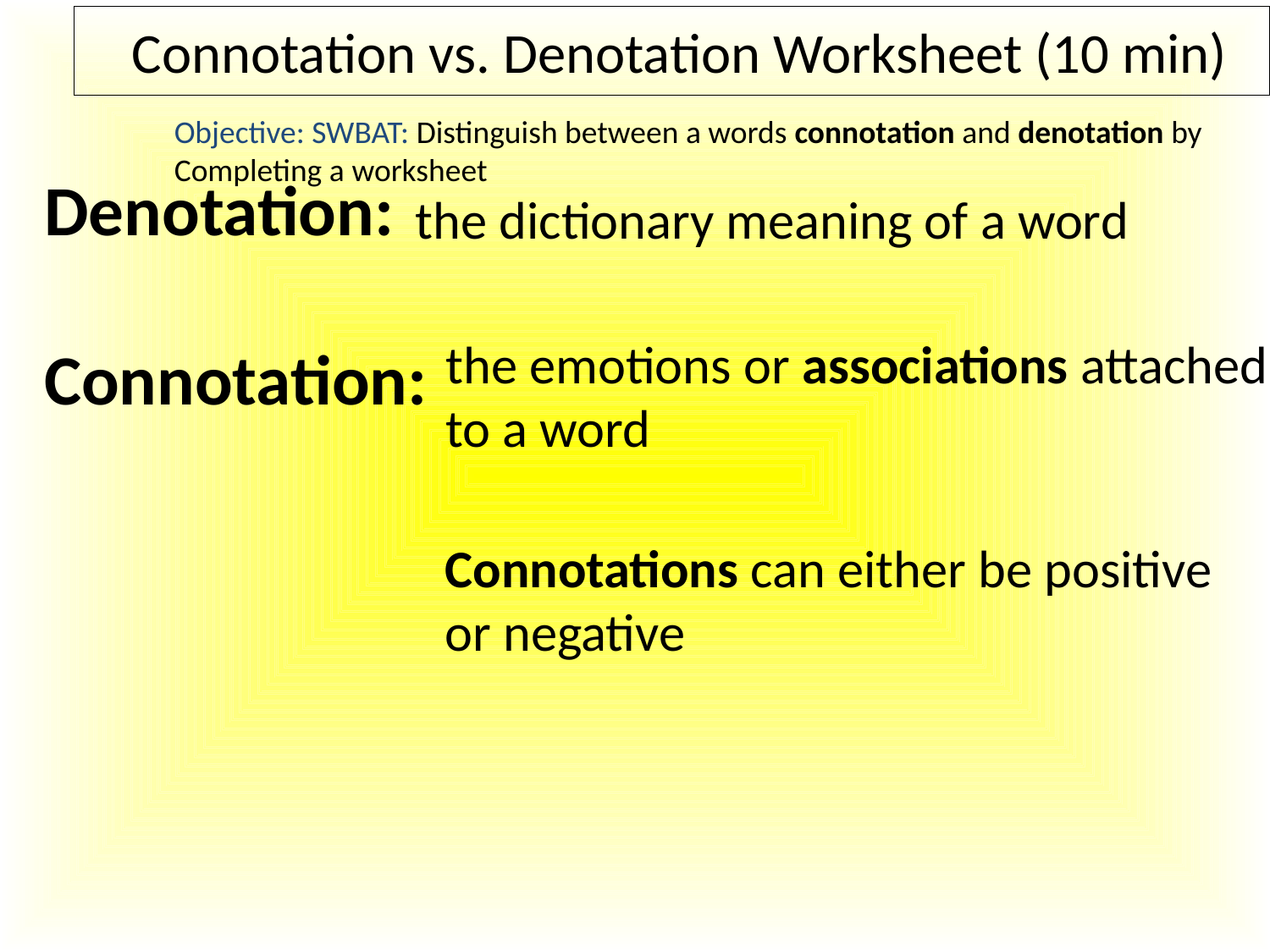

# Connotation vs. Denotation Worksheet (10 min)
	Objective: SWBAT: Distinguish between a words connotation and denotation by Completing a worksheet

Denotation:

Connotation:

the dictionary meaning of a word
the emotions or associations attached
to a word
Connotations can either be positive
or negative